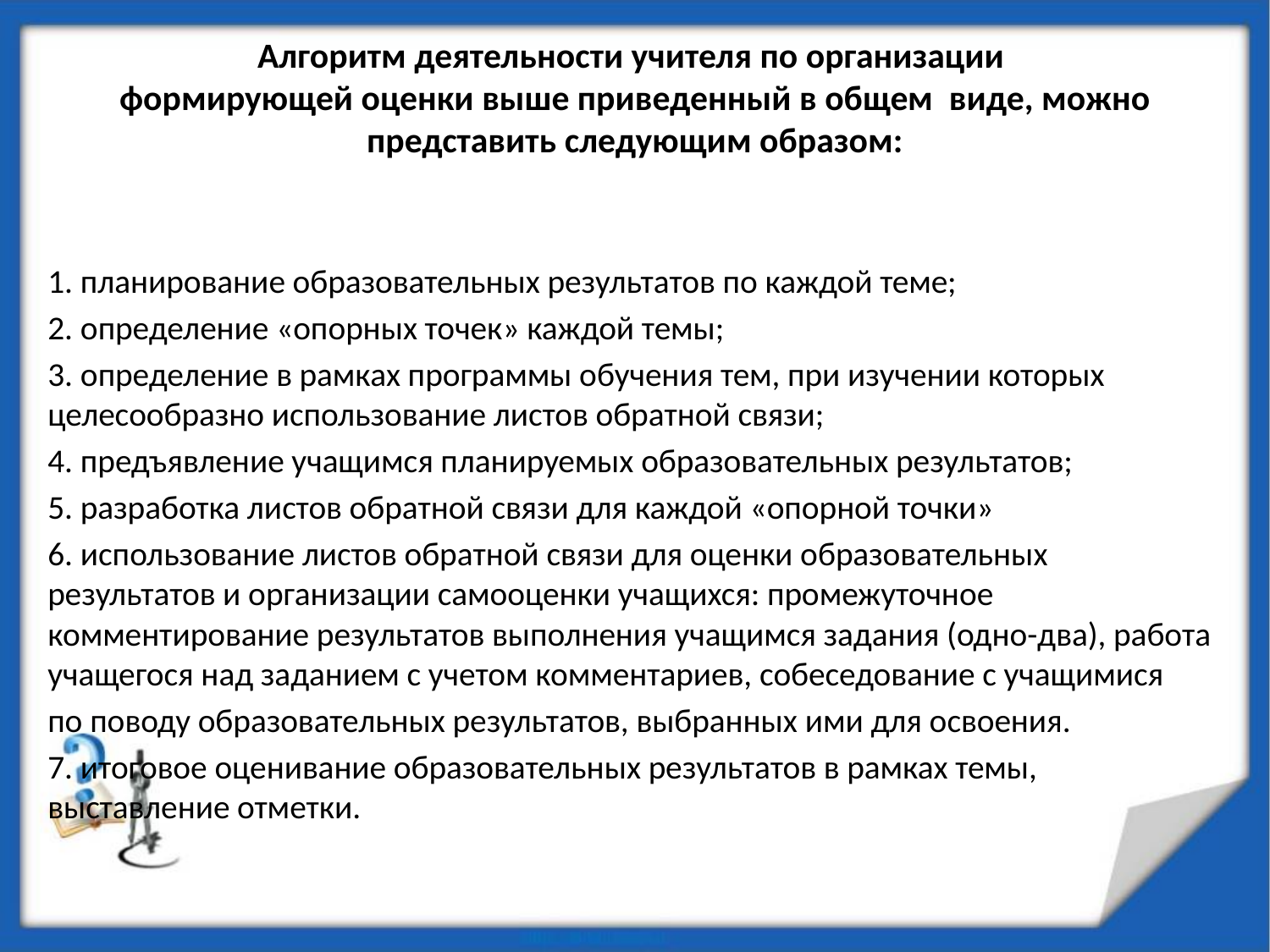

# Алгоритм деятельности учителя по организации формирующей оценки выше приведенный в общем  виде, можно представить следующим образом:
1. планирование образовательных результатов по каждой теме;
2. определение «опорных точек» каждой темы;
3. определение в рамках программы обучения тем, при изучении которых целесообразно использование листов обратной связи;
4. предъявление учащимся планируемых образовательных результатов;
5. разработка листов обратной связи для каждой «опорной точки»
6. использование листов обратной связи для оценки образовательных результатов и организации самооценки учащихся: промежуточное комментирование результатов выполнения учащимся задания (одно-два), работа учащегося над заданием с учетом комментариев, собеседование с учащимися
по поводу образовательных результатов, выбранных ими для освоения.
7. итоговое оценивание образовательных результатов в рамках темы, выставление отметки.